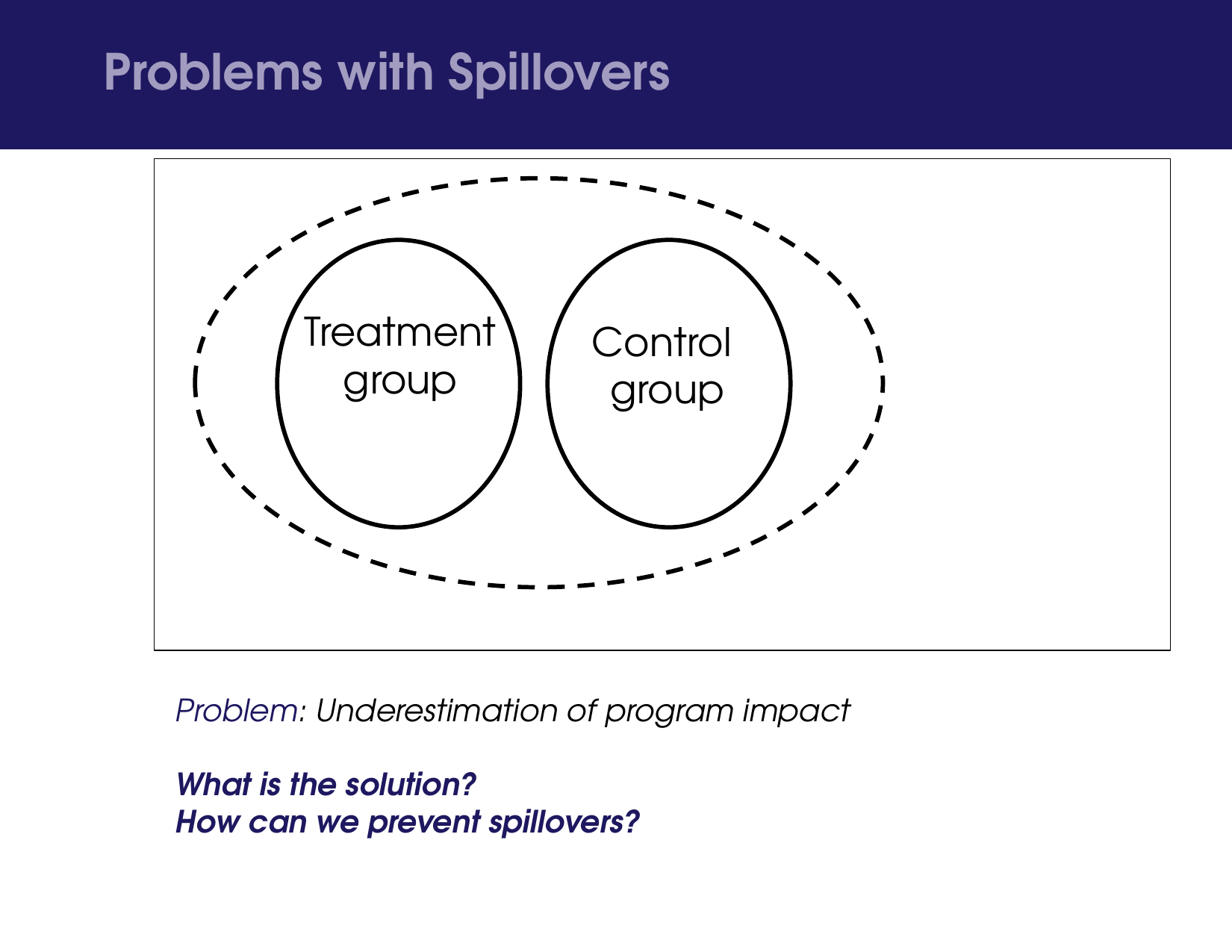

# Problems with Spillovers

Treatment group
Control
group

Problem: Underestimation of program impact

What is the solution?
How can we prevent spillovers?